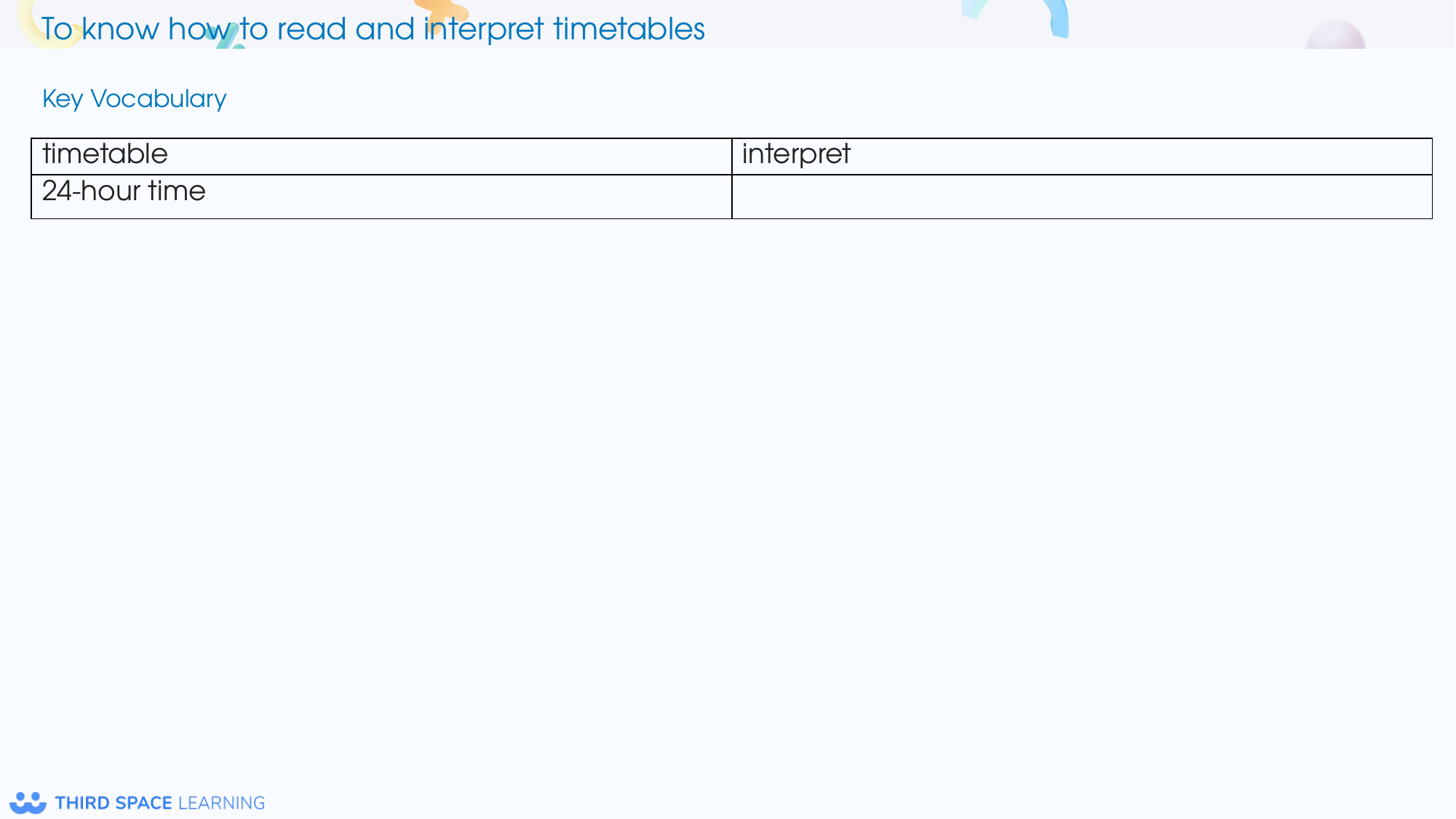

Key Vocabulary
| timetable | interpret |
| --- | --- |
| 24-hour time |  |